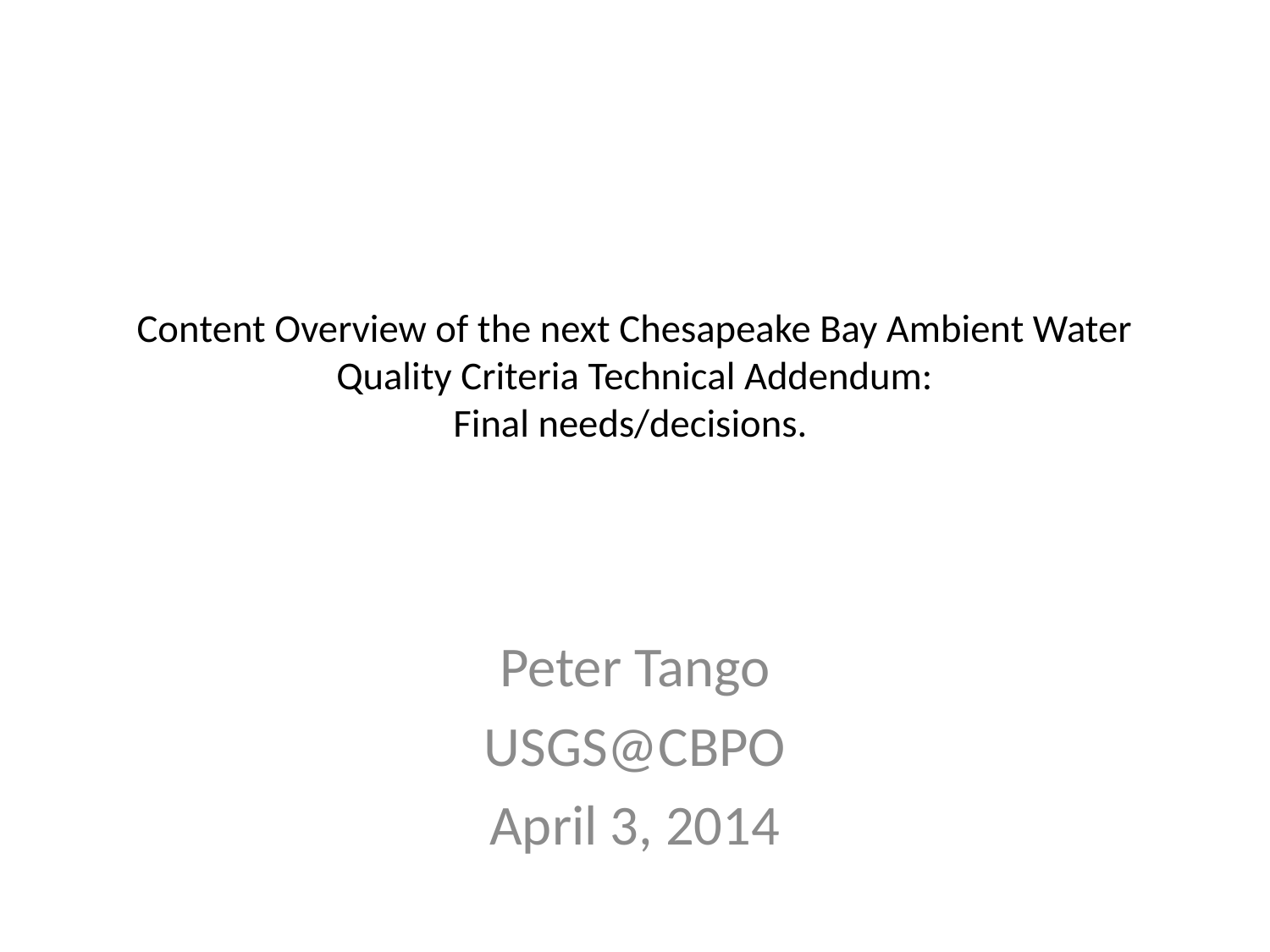

# Content Overview of the next Chesapeake Bay Ambient Water Quality Criteria Technical Addendum: Final needs/decisions.
Peter Tango
USGS@CBPO
April 3, 2014